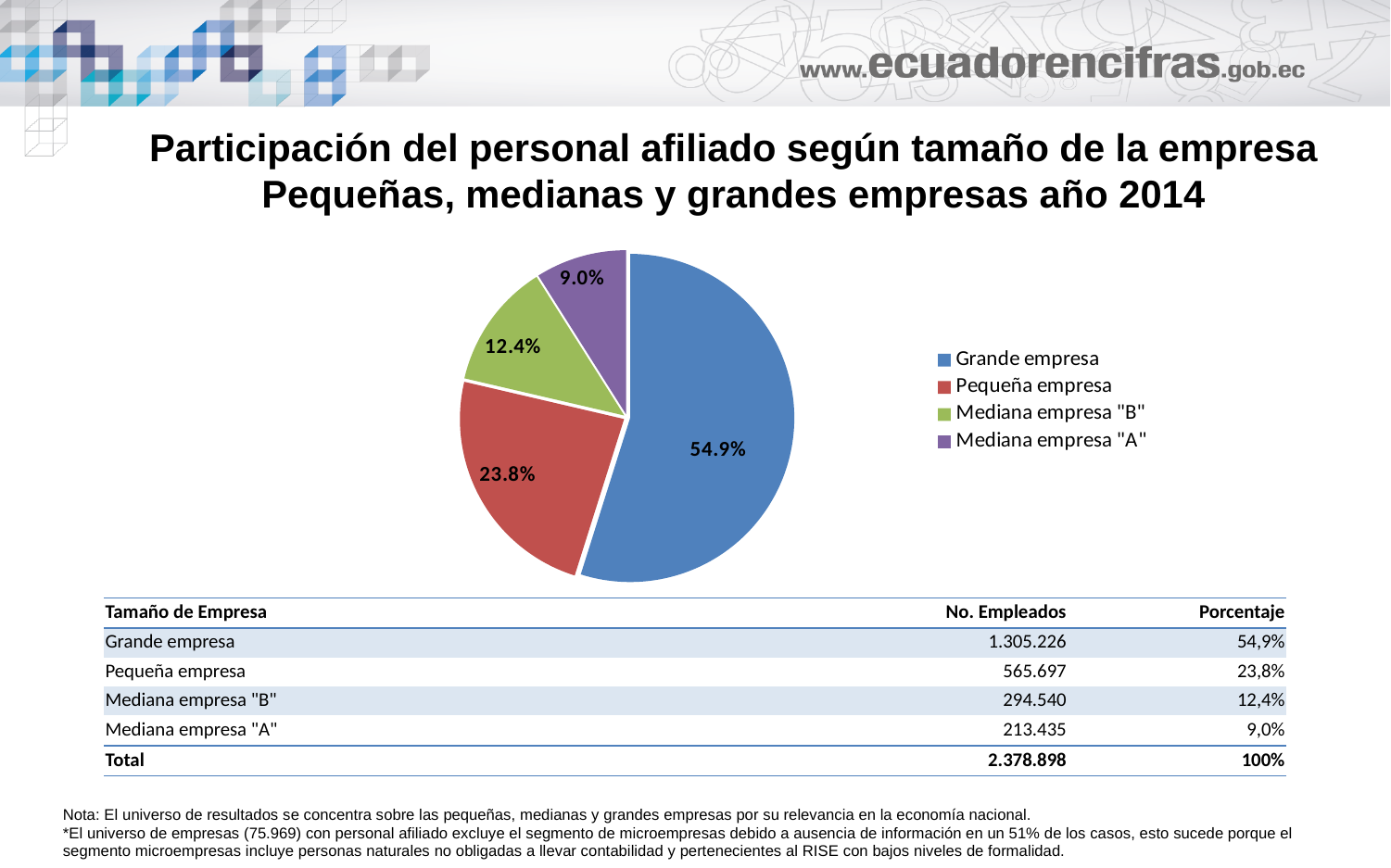

# Participación del personal afiliado según tamaño de la empresa Pequeñas, medianas y grandes empresas año 2014

### Chart

| Category |  |
|---|---|
| Grande empresa | 0.5486683329844377 |
| Pequeña empresa | 0.23779792155864002 |
| Mediana empresa "B" | 0.12381363135367868 |
| Mediana empresa "A" | 0.08972011410325376 |
| Tamaño de Empresa | No. Empleados | Porcentaje |
| --- | --- | --- |
| Grande empresa | 1.305.226 | 54,9% |
| Pequeña empresa | 565.697 | 23,8% |
| Mediana empresa "B" | 294.540 | 12,4% |
| Mediana empresa "A" | 213.435 | 9,0% |
| Total | 2.378.898 | 100% |
Nota: El universo de resultados se concentra sobre las pequeñas, medianas y grandes empresas por su relevancia en la economía nacional.
*El universo de empresas (75.969) con personal afiliado excluye el segmento de microempresas debido a ausencia de información en un 51% de los casos, esto sucede porque el segmento microempresas incluye personas naturales no obligadas a llevar contabilidad y pertenecientes al RISE con bajos niveles de formalidad.